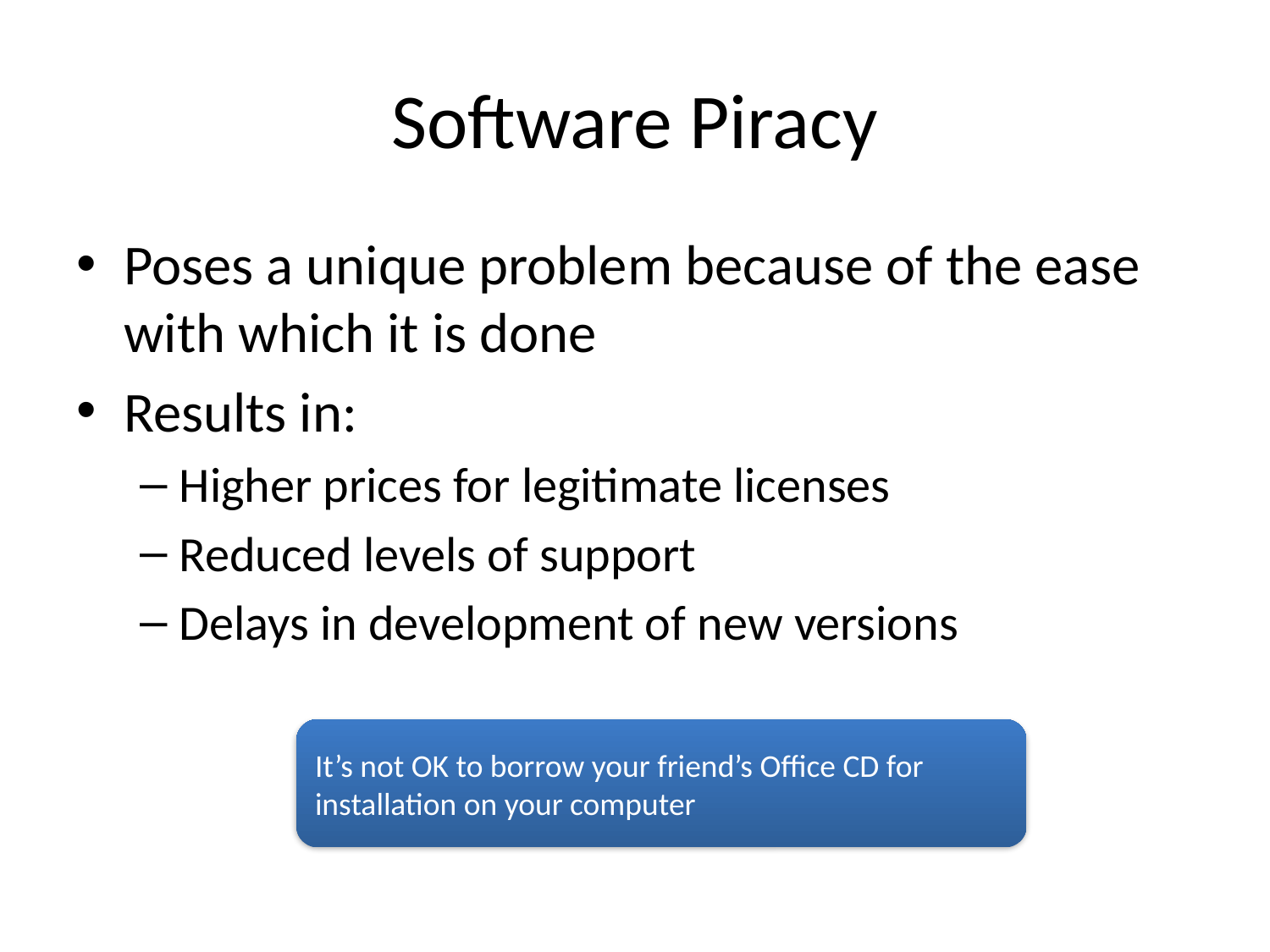

# Software Piracy
Poses a unique problem because of the ease with which it is done
Results in:
Higher prices for legitimate licenses
Reduced levels of support
Delays in development of new versions
It’s not OK to borrow your friend’s Office CD for installation on your computer